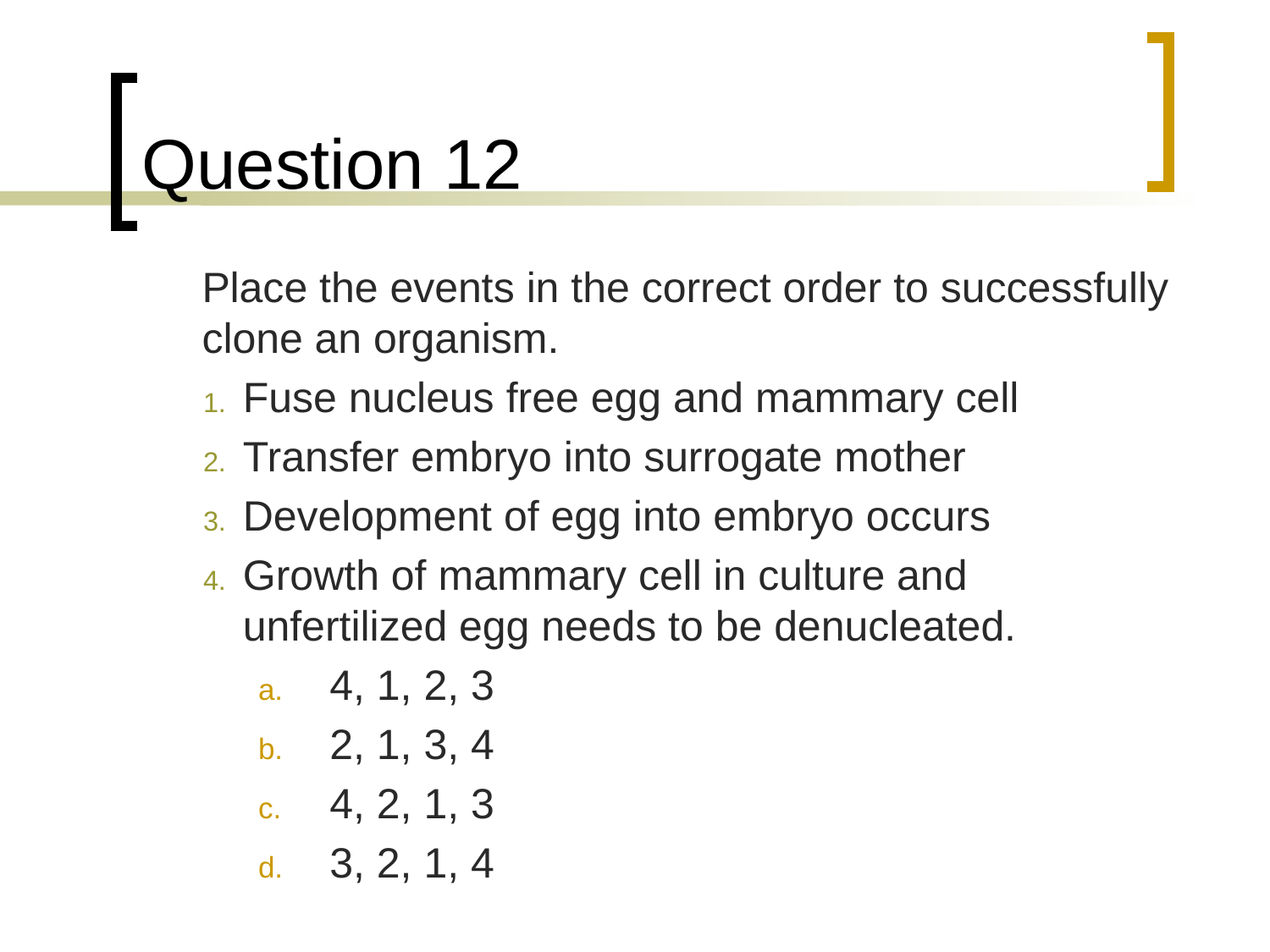

# Question 12
	Place the events in the correct order to successfully clone an organism.
Fuse nucleus free egg and mammary cell
Transfer embryo into surrogate mother
Development of egg into embryo occurs
Growth of mammary cell in culture and unfertilized egg needs to be denucleated.
4, 1, 2, 3
2, 1, 3, 4
4, 2, 1, 3
3, 2, 1, 4